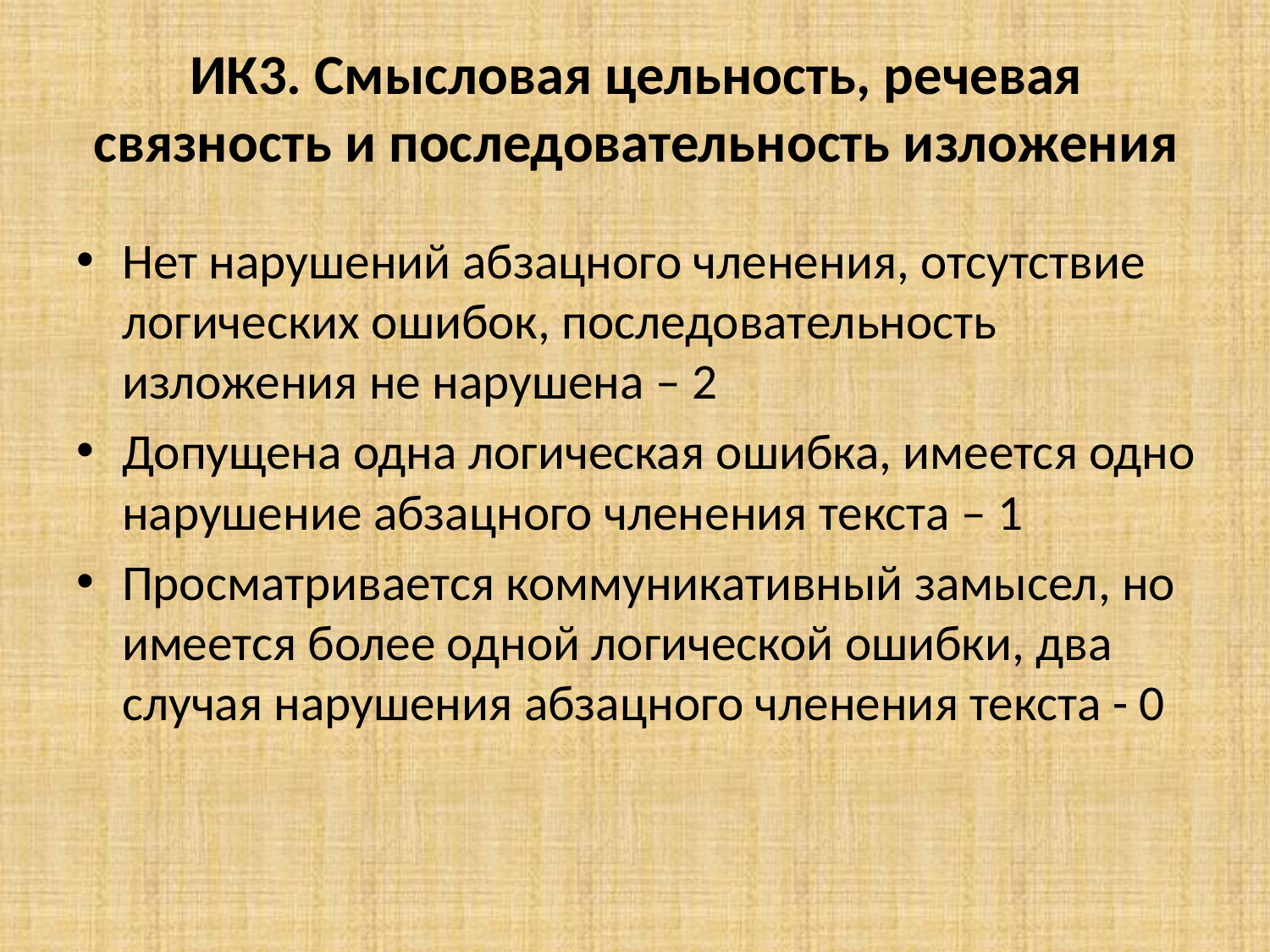

# ИК3. Смысловая цельность, речевая связность и последовательность изложения
Нет нарушений абзацного членения, отсутствие логических ошибок, последовательность изложения не нарушена – 2
Допущена одна логическая ошибка, имеется одно нарушение абзацного членения текста – 1
Просматривается коммуникативный замысел, но имеется более одной логической ошибки, два случая нарушения абзацного членения текста - 0